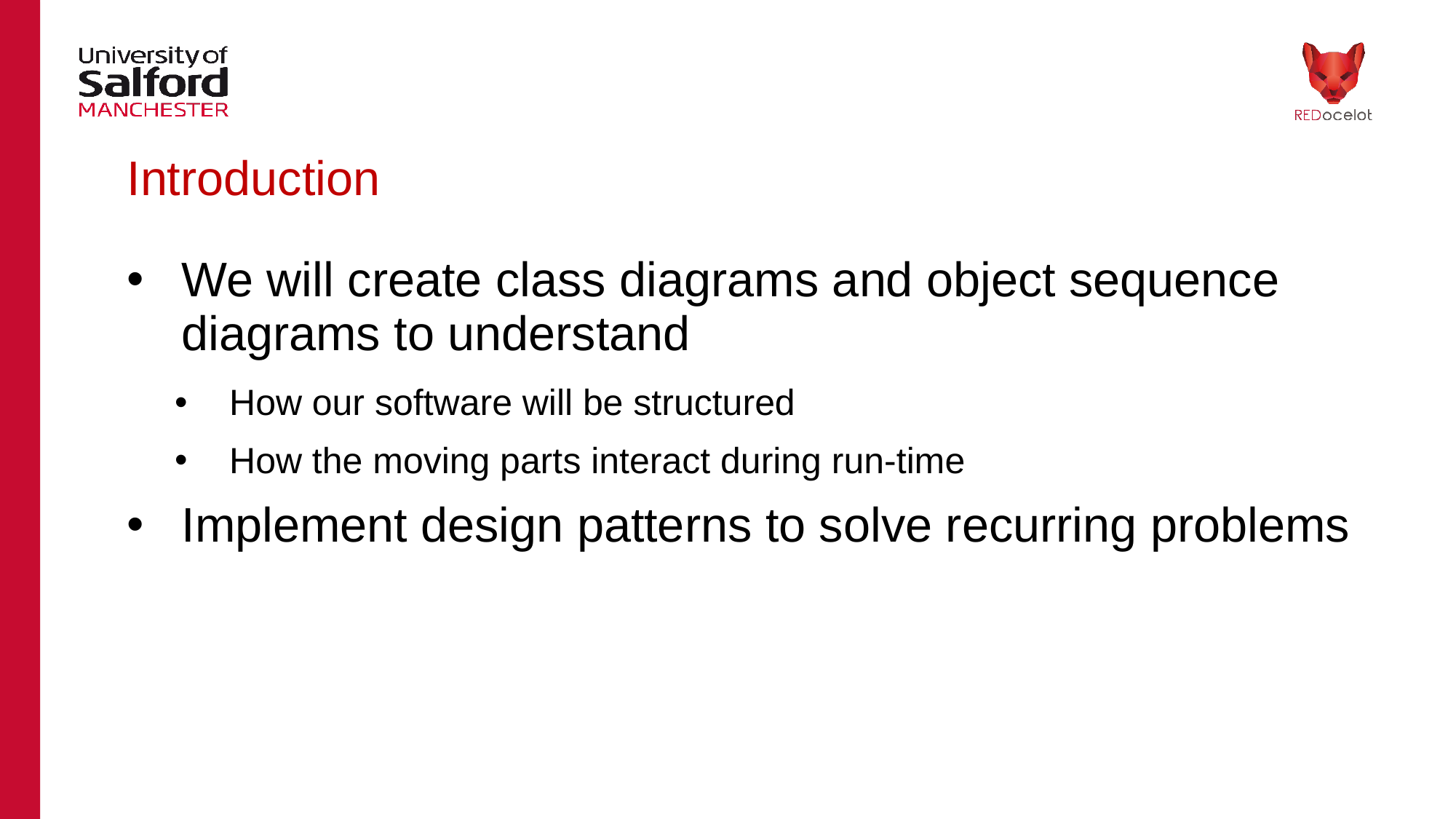

# Introduction
We will create class diagrams and object sequence diagrams to understand
How our software will be structured
How the moving parts interact during run-time
Implement design patterns to solve recurring problems